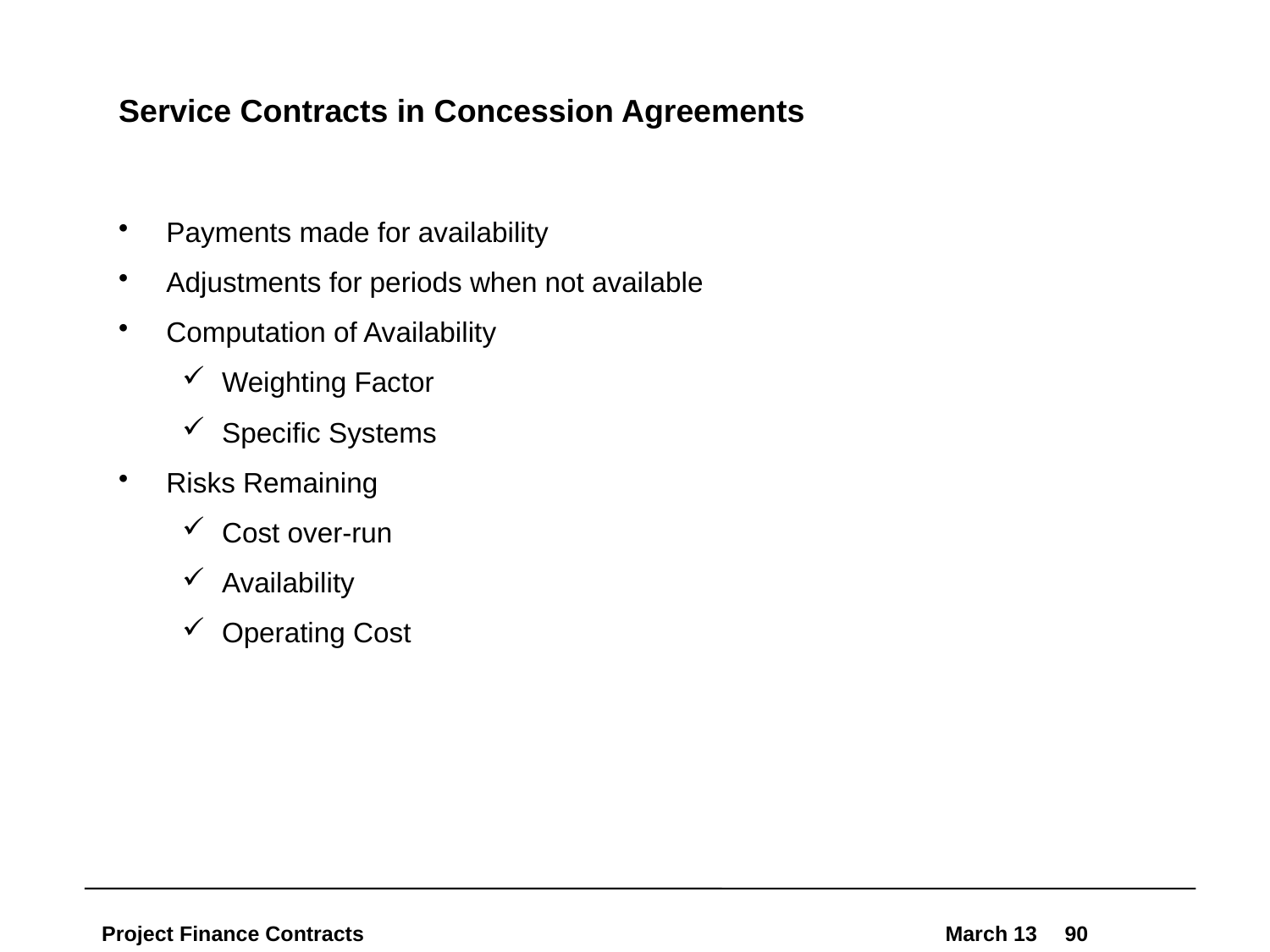

# Service Contracts in Concession Agreements
Payments made for availability
Adjustments for periods when not available
Computation of Availability
Weighting Factor
Specific Systems
Risks Remaining
Cost over-run
Availability
Operating Cost